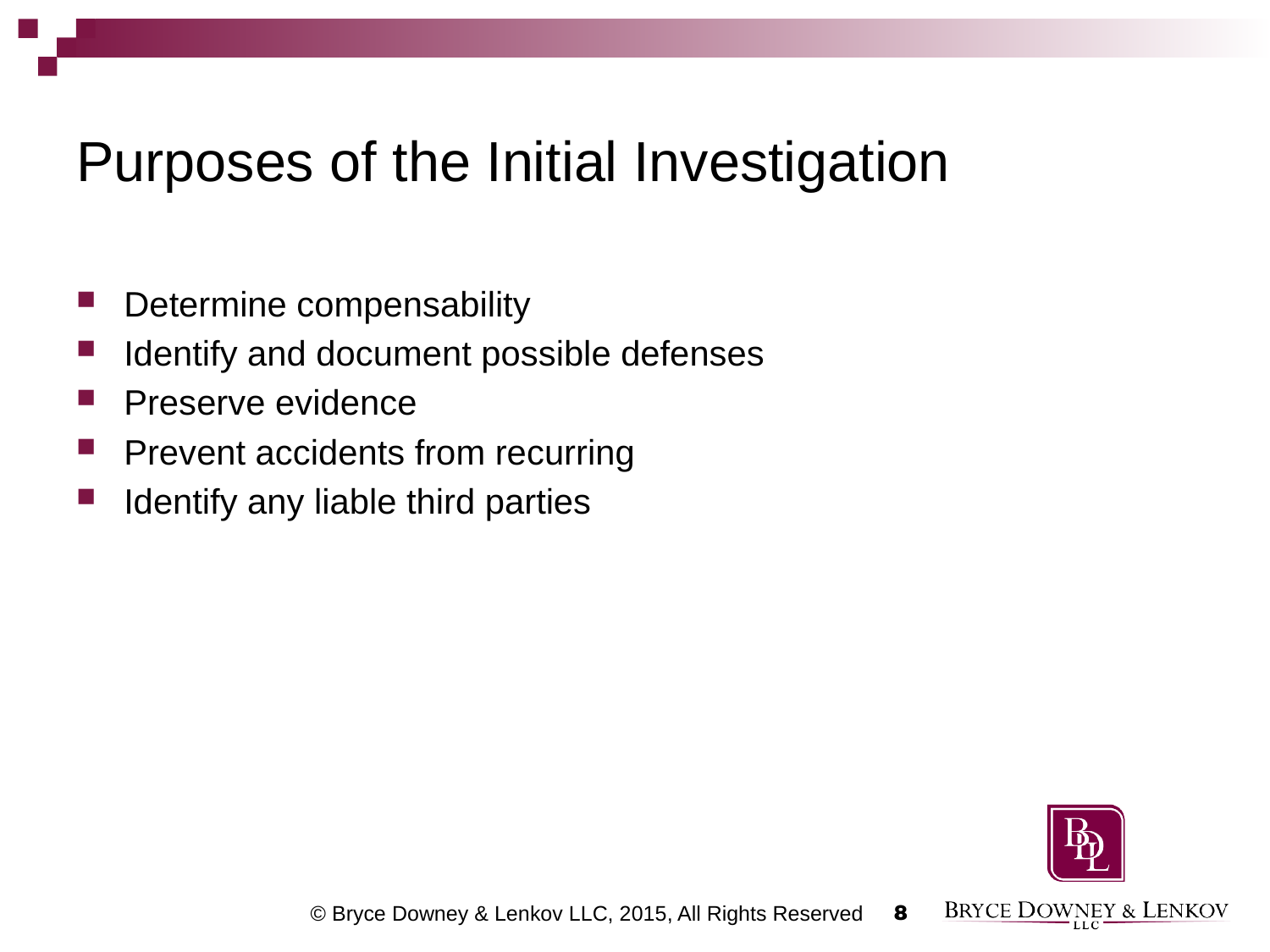

# Purposes of the Initial Investigation
Determine compensability
Identify and document possible defenses
Preserve evidence
Prevent accidents from recurring
Identify any liable third parties
8